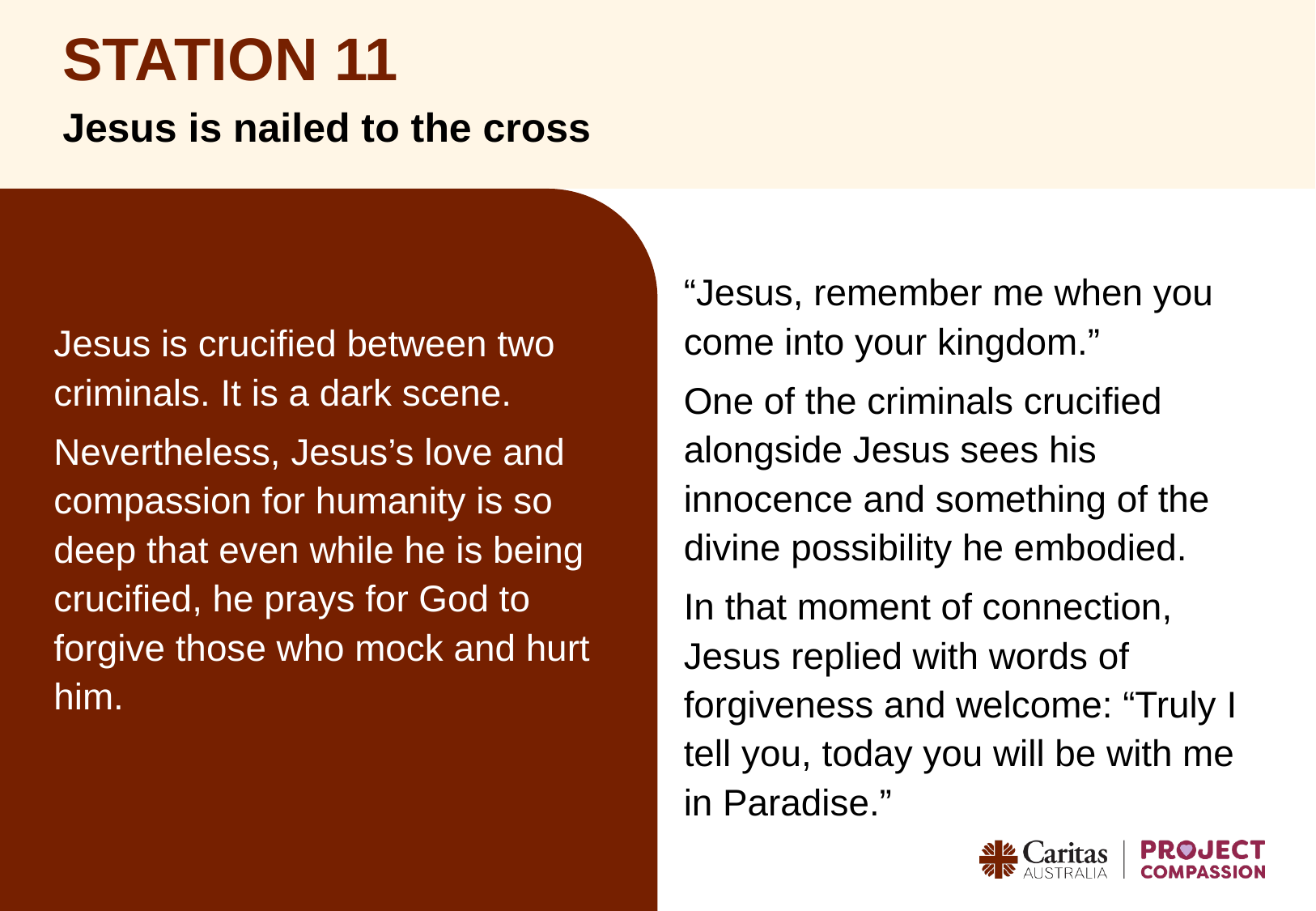

# STATION 11
Jesus is nailed to the cross
“Jesus, remember me when you come into your kingdom.”
One of the criminals crucified alongside Jesus sees his innocence and something of the divine possibility he embodied.
In that moment of connection, Jesus replied with words of forgiveness and welcome: “Truly I tell you, today you will be with me in Paradise.”
Jesus is crucified between two criminals. It is a dark scene.
Nevertheless, Jesus’s love and compassion for humanity is so deep that even while he is being crucified, he prays for God to forgive those who mock and hurt him.